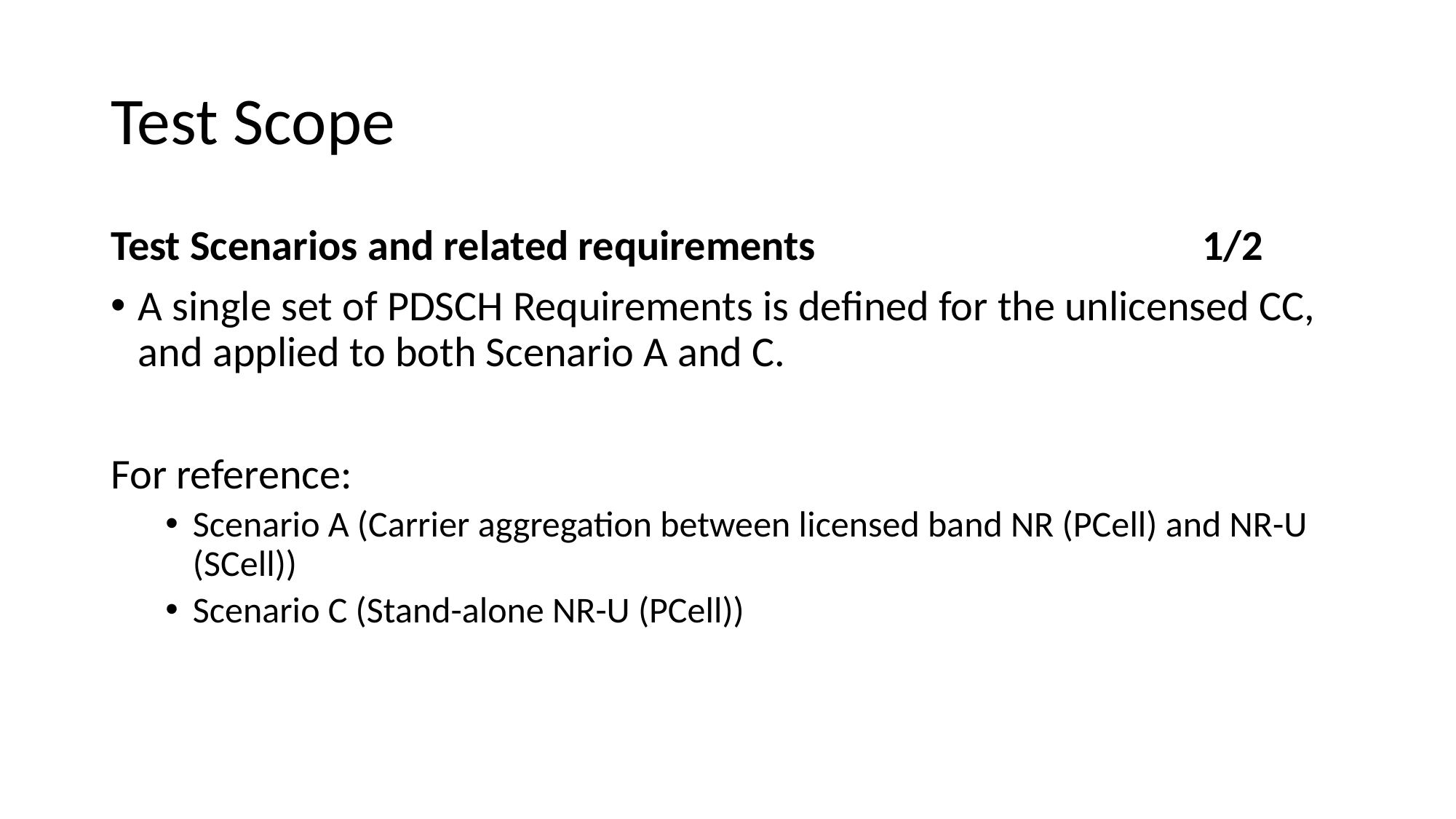

# Test Scope
Test Scenarios and related requirements 				1/2
A single set of PDSCH Requirements is defined for the unlicensed CC, and applied to both Scenario A and C.

For reference:
Scenario A (Carrier aggregation between licensed band NR (PCell) and NR-U (SCell))
Scenario C (Stand-alone NR-U (PCell))